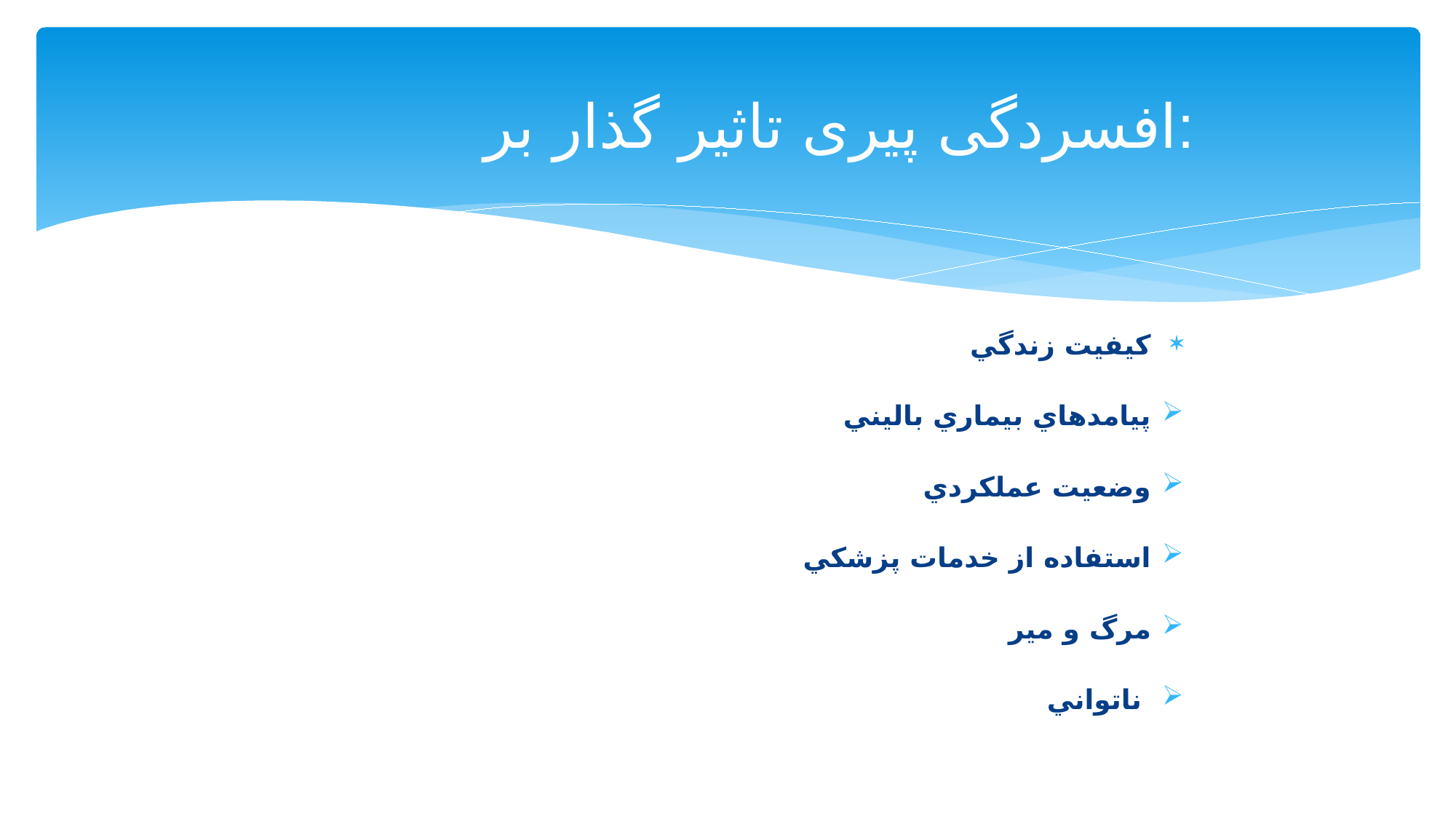

افسردگی پیری تاثیر گذار بر:
کيفيت زندگي
پيامدهاي بيماري باليني
وضعيت عملکردي
استفاده از خدمات پزشکي
مرگ و مير
 ناتواني